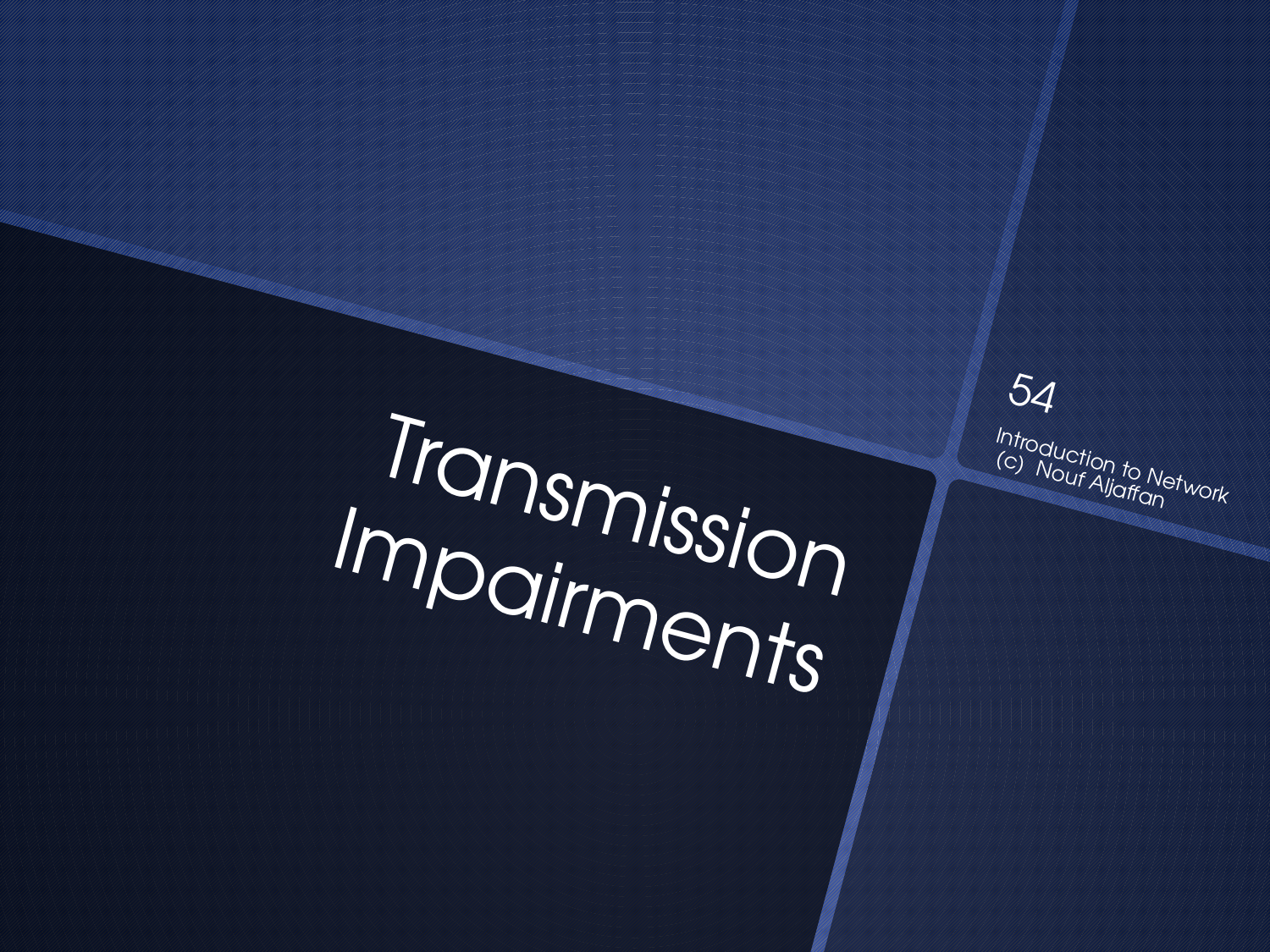

54
# Transmission Impairments
Introduction to Network (c)  Nouf Aljaffan